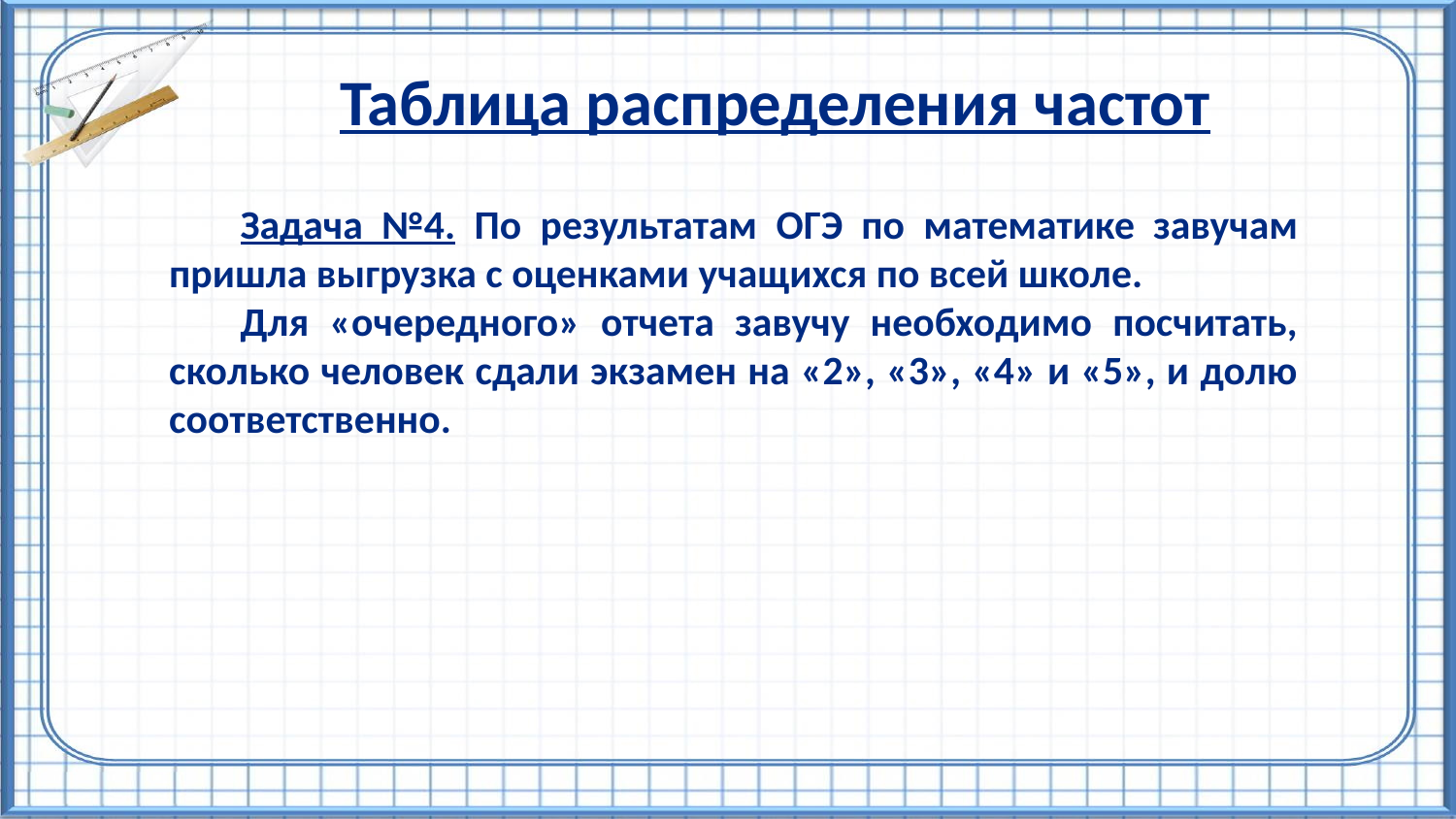

Таблица распределения частот
Задача №4. По результатам ОГЭ по математике завучам пришла выгрузка с оценками учащихся по всей школе.
Для «очередного» отчета завучу необходимо посчитать, сколько человек сдали экзамен на «2», «3», «4» и «5», и долю соответственно.